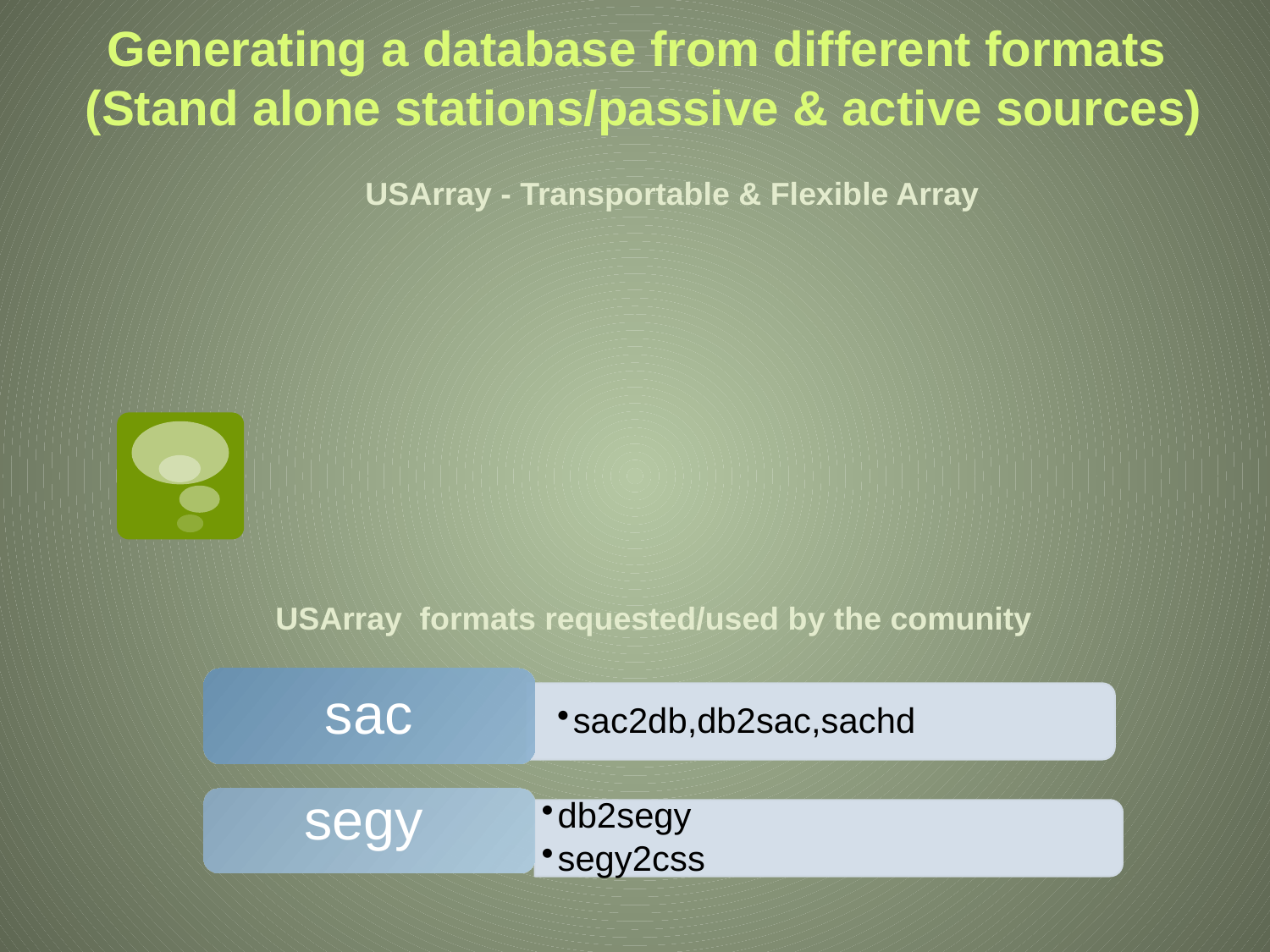

# Generating a database from different formats (Stand alone stations/passive & active sources)
USArray - Transportable & Flexible Array

USArray  formats requested/used by the comunity

sac

sac2db,db2sac,sachd

segy

db2segy
segy2css